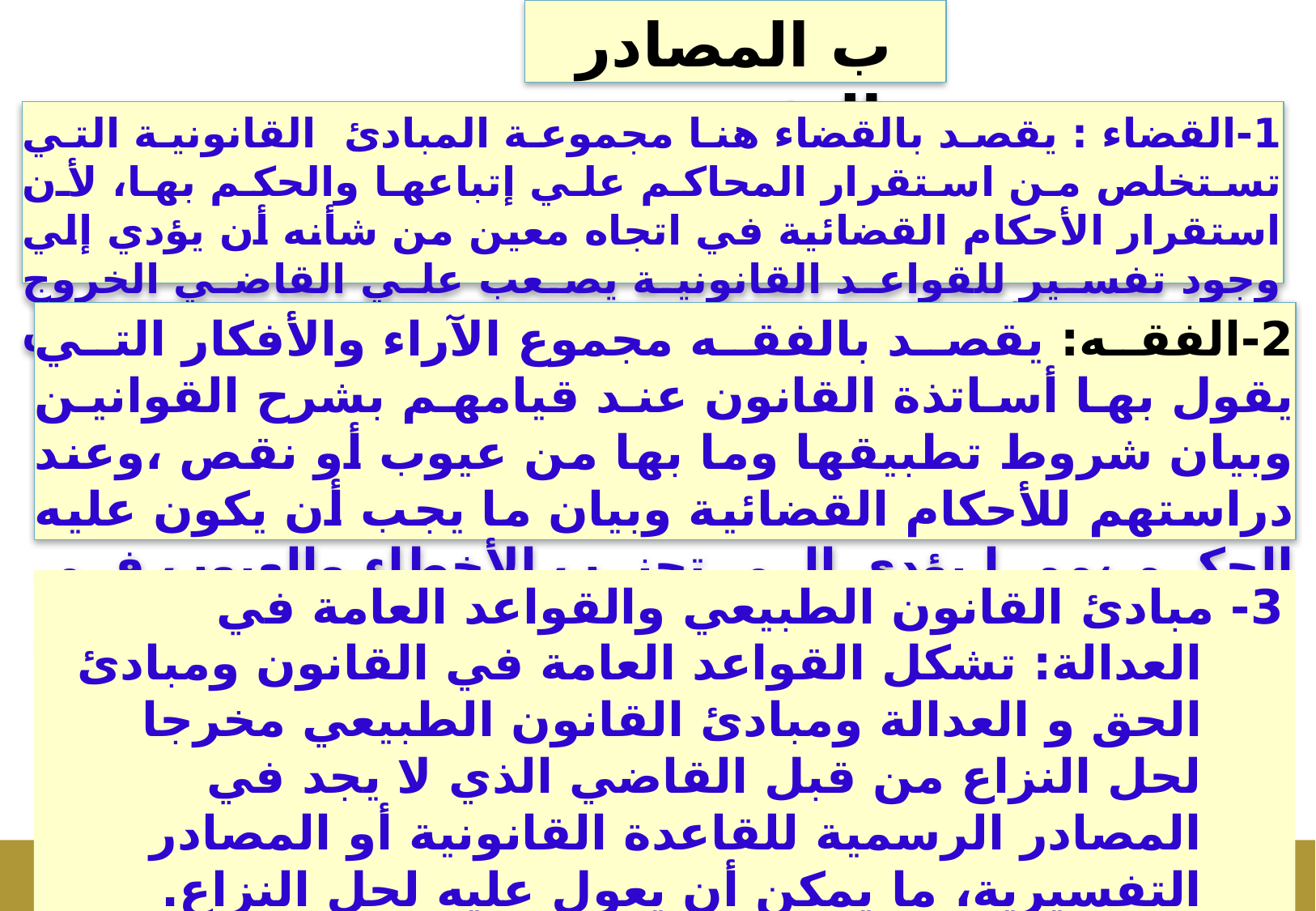

ب المصادر التفسيرية
1-القضاء : يقصد بالقضاء هنا مجموعة المبادئ  القانونية التي تستخلص من استقرار المحاكم علي إتباعها والحكم بها، لأن استقرار الأحكام القضائية في اتجاه معين من شأنه أن يؤدي إلي وجود تفسير للقواعد القانونية يصعب علي القاضي الخروج عليه. يلاحظ أن القضاء يعتبر من المصادر الرسمية في بعض الدول مثل بريطانيا

2-الفقه: يقصد بالفقه مجموع الآراء والأفكار التي يقول بها أساتذة القانون عند قيامهم بشرح القوانين وبيان شروط تطبيقها وما بها من عيوب أو نقص ،وعند دراستهم للأحكام القضائية وبيان ما يجب أن يكون عليه الحكم ،مما يؤدي إلي تجنب الأخطاء والعيوب في الأحكام القضائية في المستقبل. الفقه يقوم يدور هام في توجيه كل من القاضي والمشرع.

3- مبادئ القانون الطبيعي والقواعد العامة في العدالة: تشكل القواعد العامة في القانون ومبادئ الحق و العدالة ومبادئ القانون الطبيعي مخرجا لحل النزاع من قبل القاضي الذي لا يجد في المصادر الرسمية للقاعدة القانونية أو المصادر التفسيرية، ما يمكن أن يعول عليه لحل النزاع.